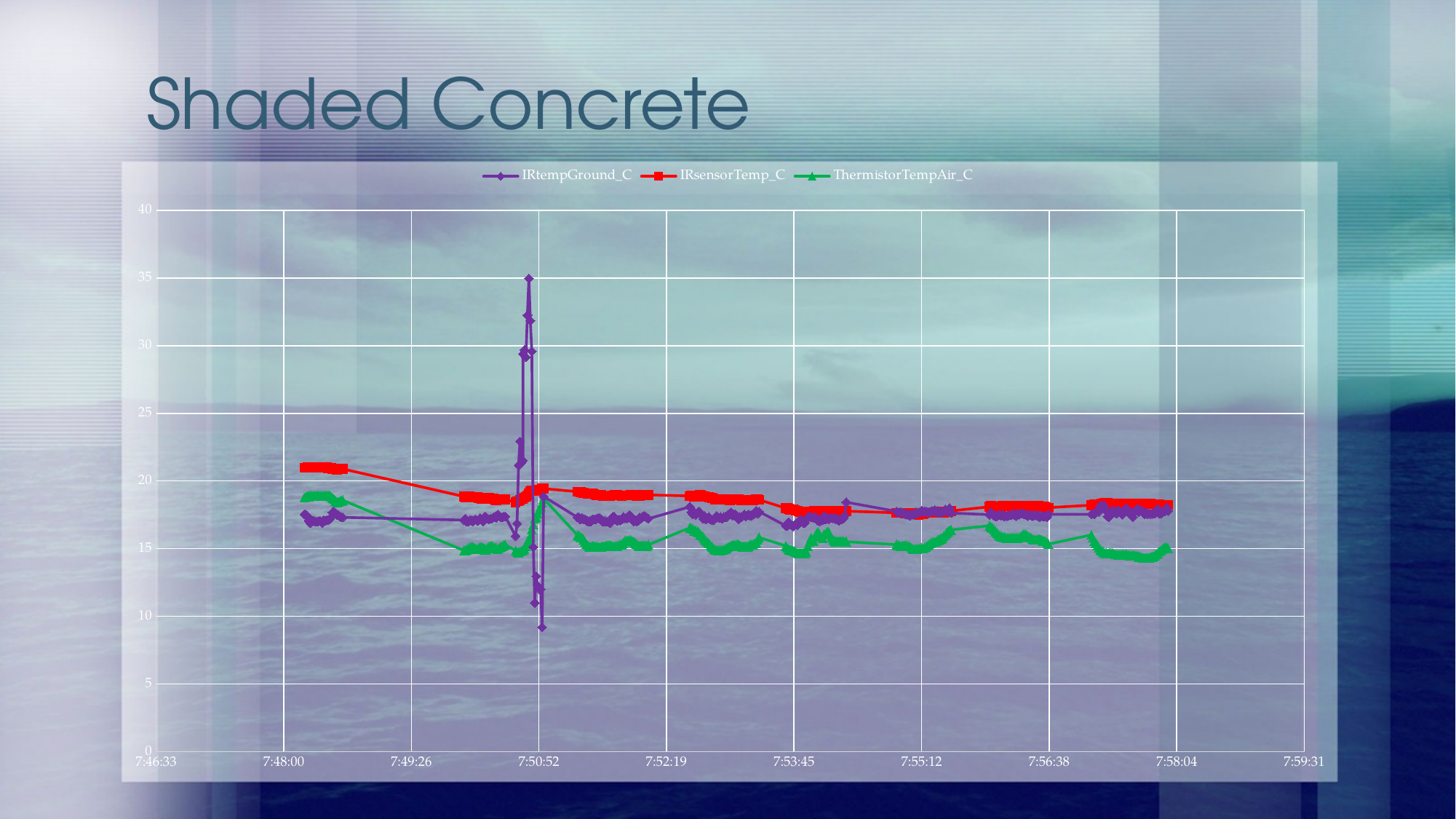

# Shaded Concrete

### Chart

| Category | IRtempGround_C | IRsensorTemp_C | ThermistorTempAir_C |
|---|---|---|---|